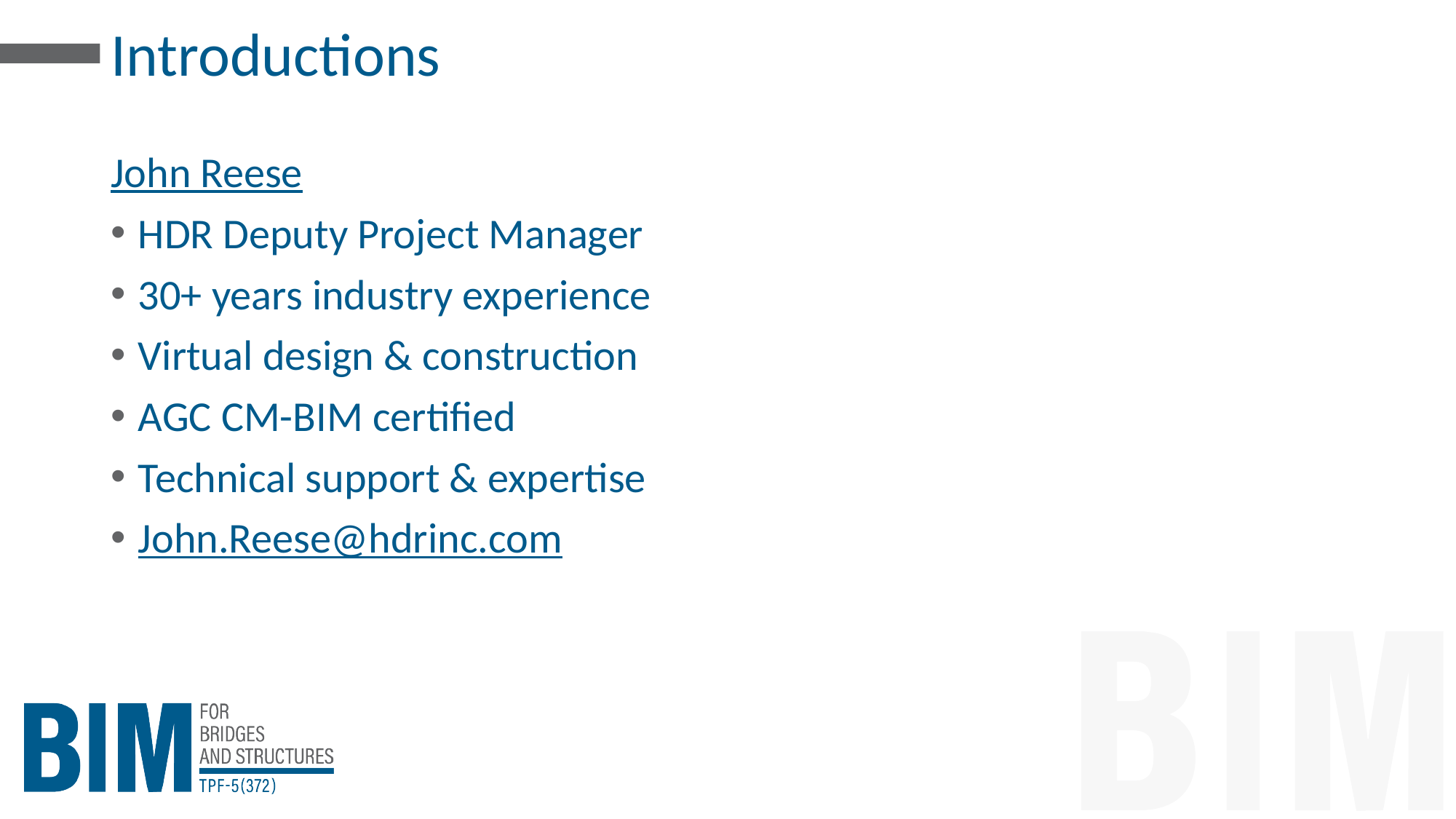

# Introductions
John Reese
HDR Deputy Project Manager
30+ years industry experience
Virtual design & construction
AGC CM-BIM certified
Technical support & expertise
John.Reese@hdrinc.com